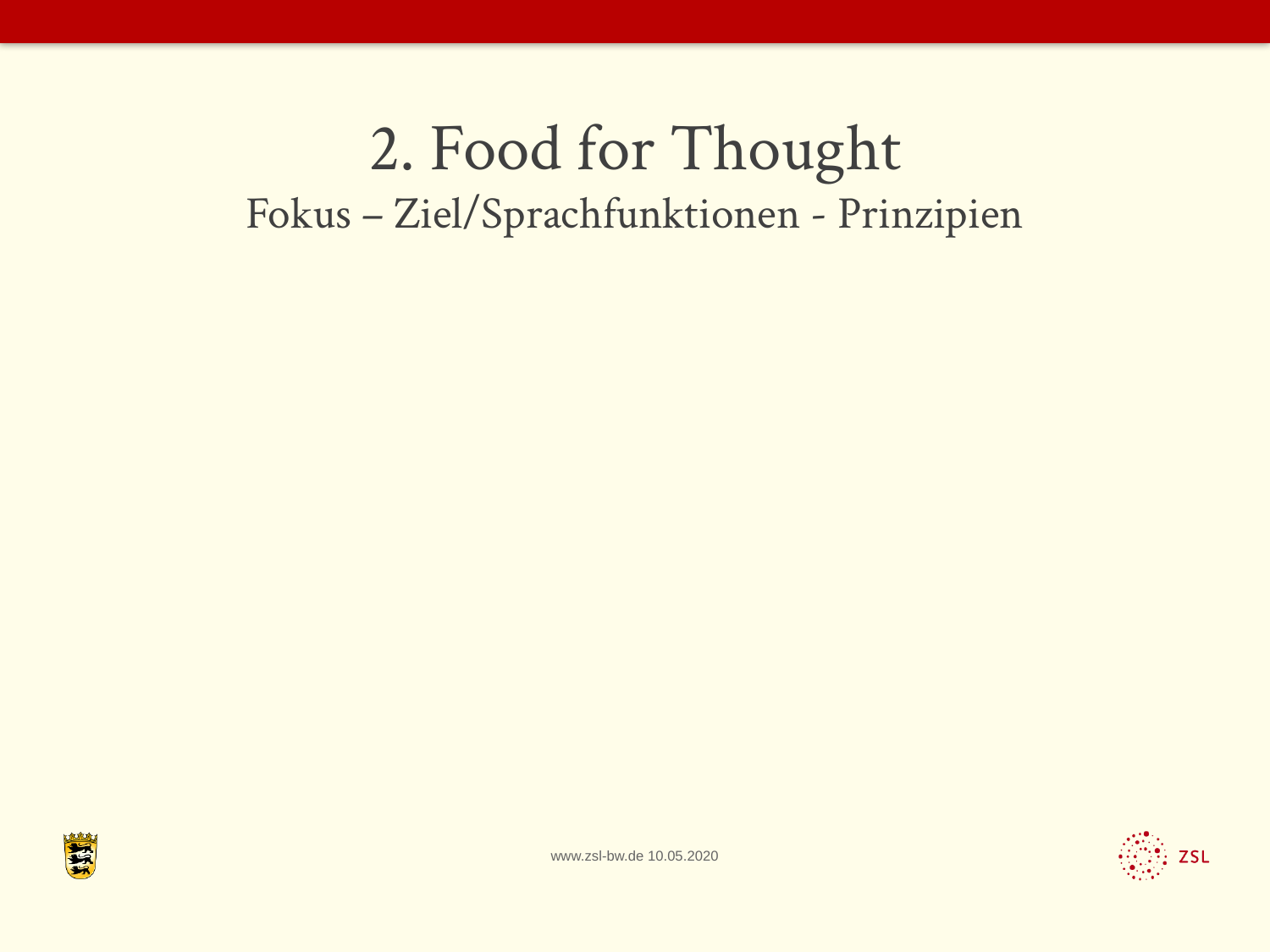

# 2. Food for Thought Fokus – Ziel/Sprachfunktionen - Prinzipien